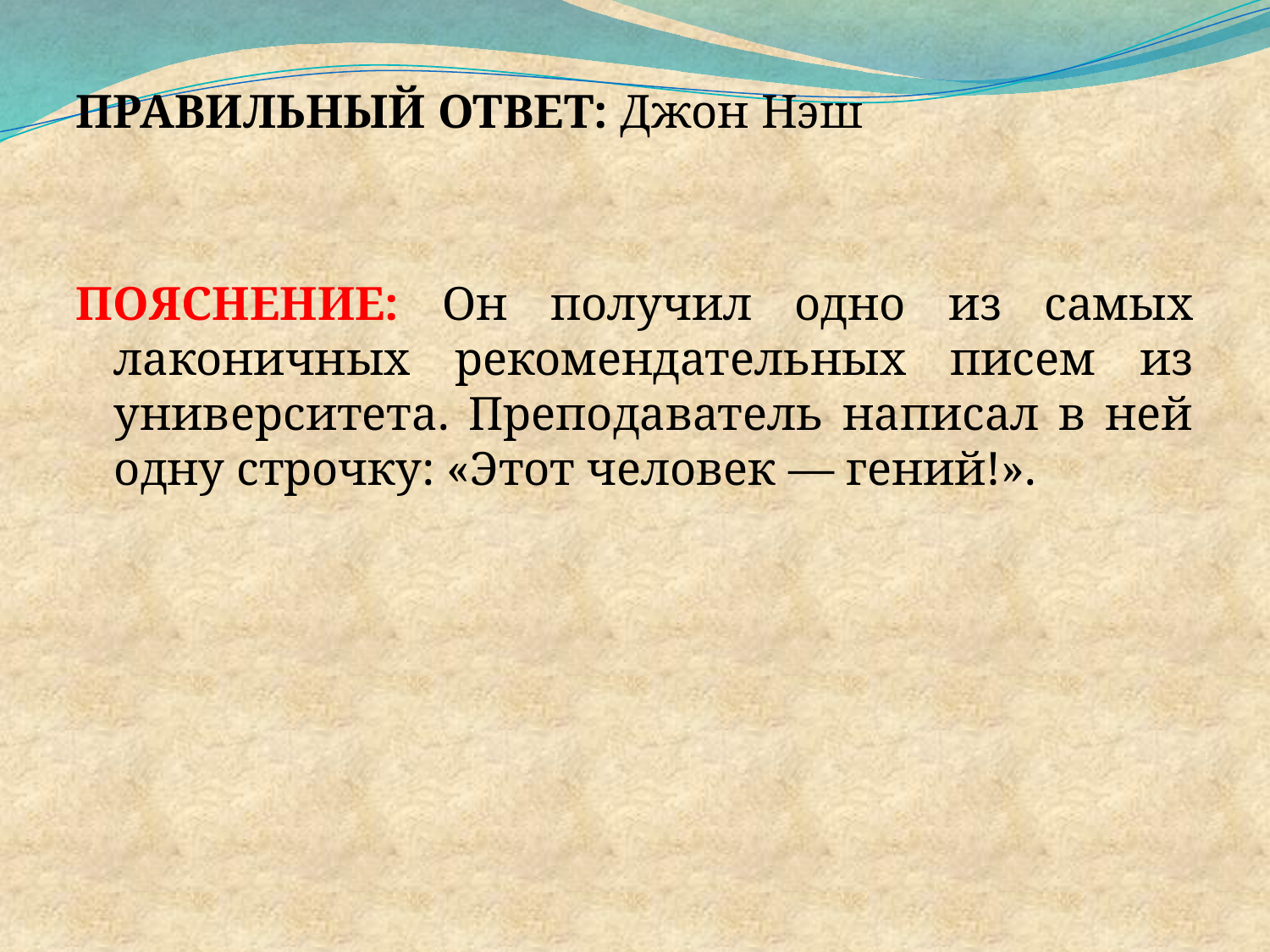

ПРАВИЛЬНЫЙ ОТВЕТ: Джон Нэш

ПОЯСНЕНИЕ: Он получил одно из самых лаконичных рекомендательных писем из университета. Преподаватель написал в ней одну строчку: «Этот человек — гений!».